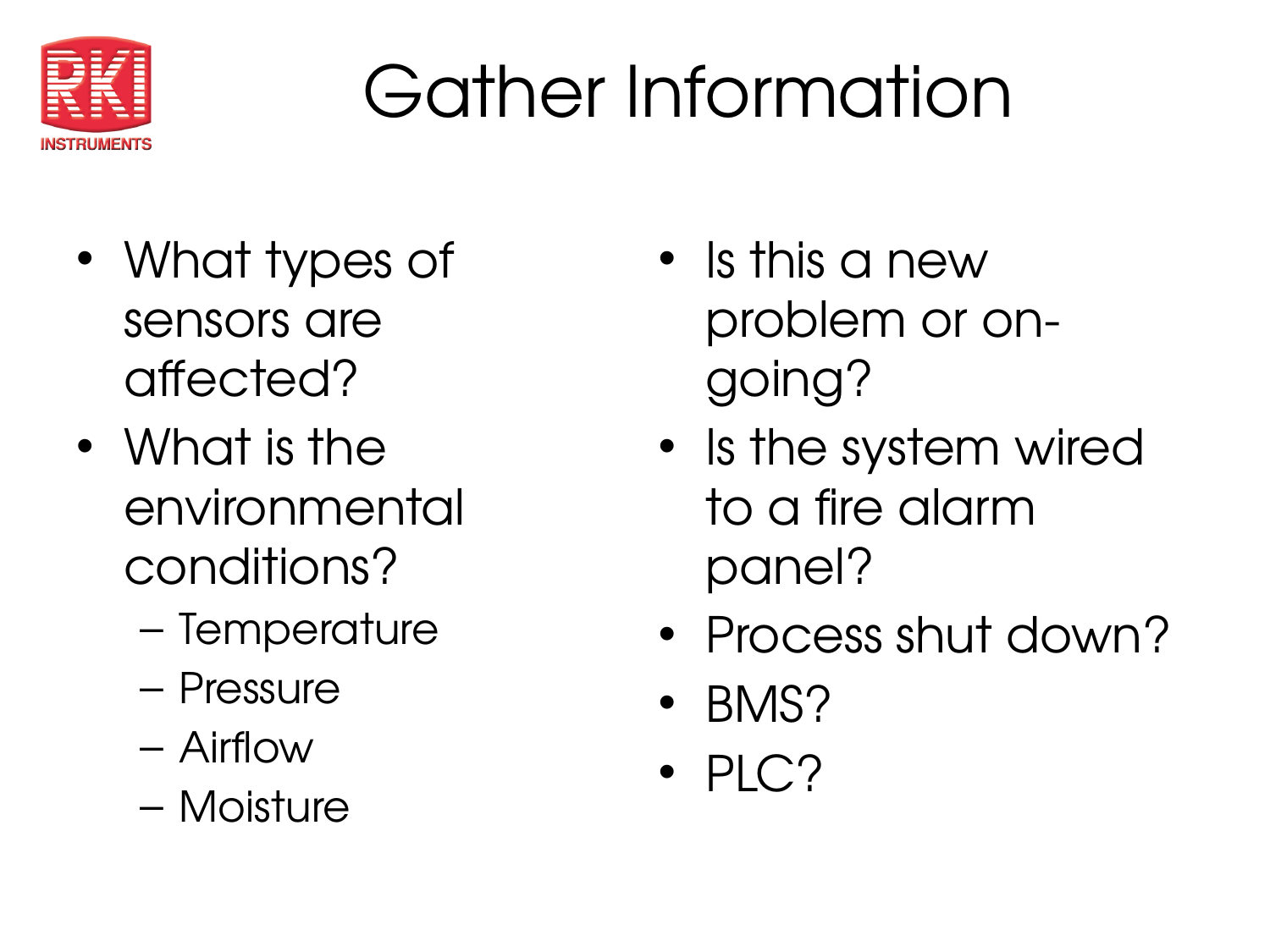

# Gather Information
What types of sensors are affected?
What is the environmental conditions?
Temperature
Pressure
Airflow
Moisture
Is this a new problem or on-going?
Is the system wired to a fire alarm panel?
Process shut down?
BMS?
PLC?